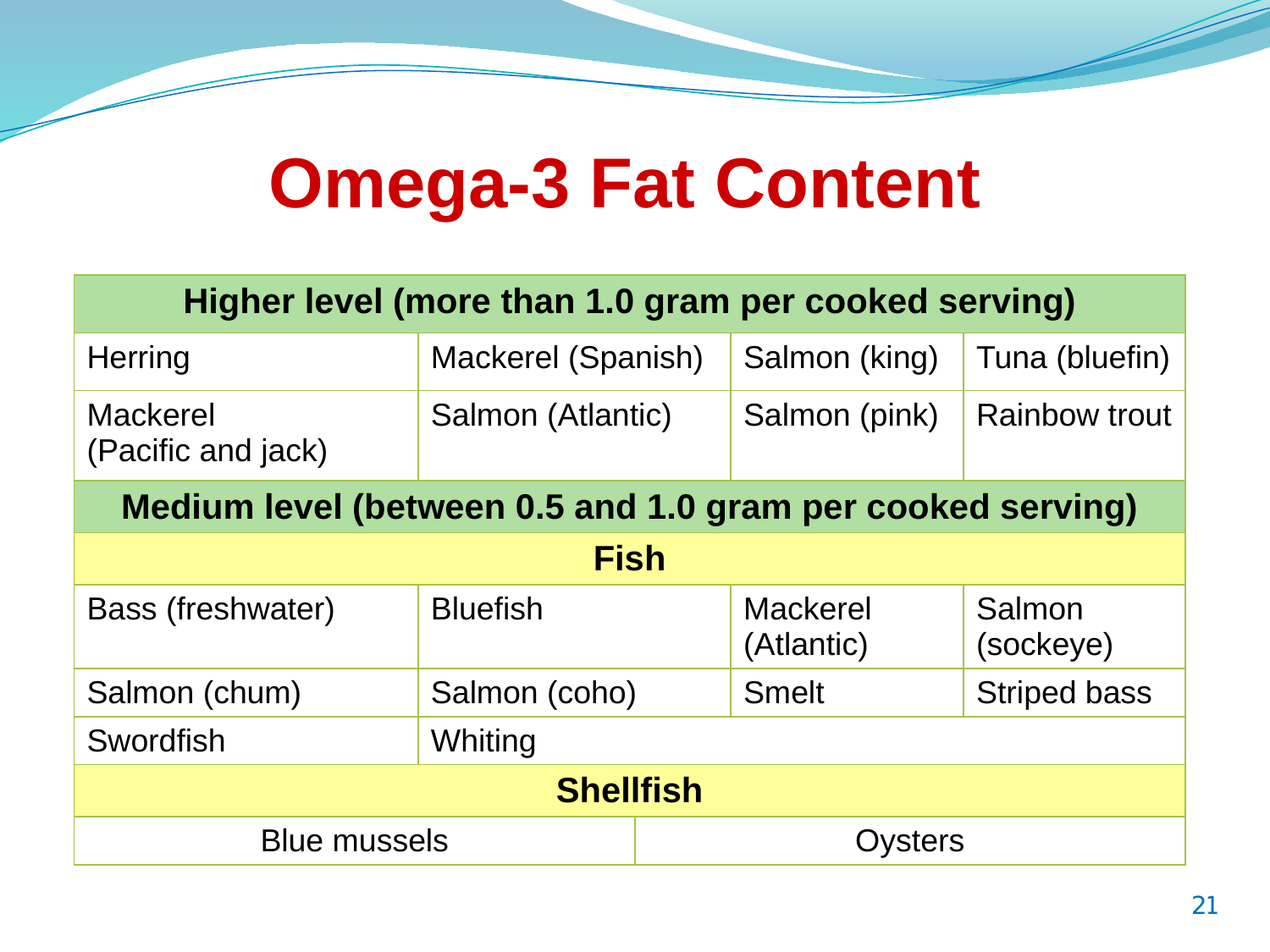

# Omega-3 Fat Content
| Higher level (more than 1.0 gram per cooked serving) |  |  |  |  |
| --- | --- | --- | --- | --- |
| Herring | Mackerel (Spanish) |  | Salmon (king) | Tuna (bluefin) |
| Mackerel (Pacific and jack) | Salmon (Atlantic) |  | Salmon (pink) | Rainbow trout |
| Medium level (between 0.5 and 1.0 gram per cooked serving) |  |  |  |  |
| Fish |  |  |  |  |
| Bass (freshwater) | Bluefish |  | Mackerel (Atlantic) | Salmon (sockeye) |
| Salmon (chum) | Salmon (coho) |  | Smelt | Striped bass |
| Swordfish | Whiting |  |  |  |
| Shellfish |  |  |  |  |
| Blue mussels |  | Oysters |  |  |
21